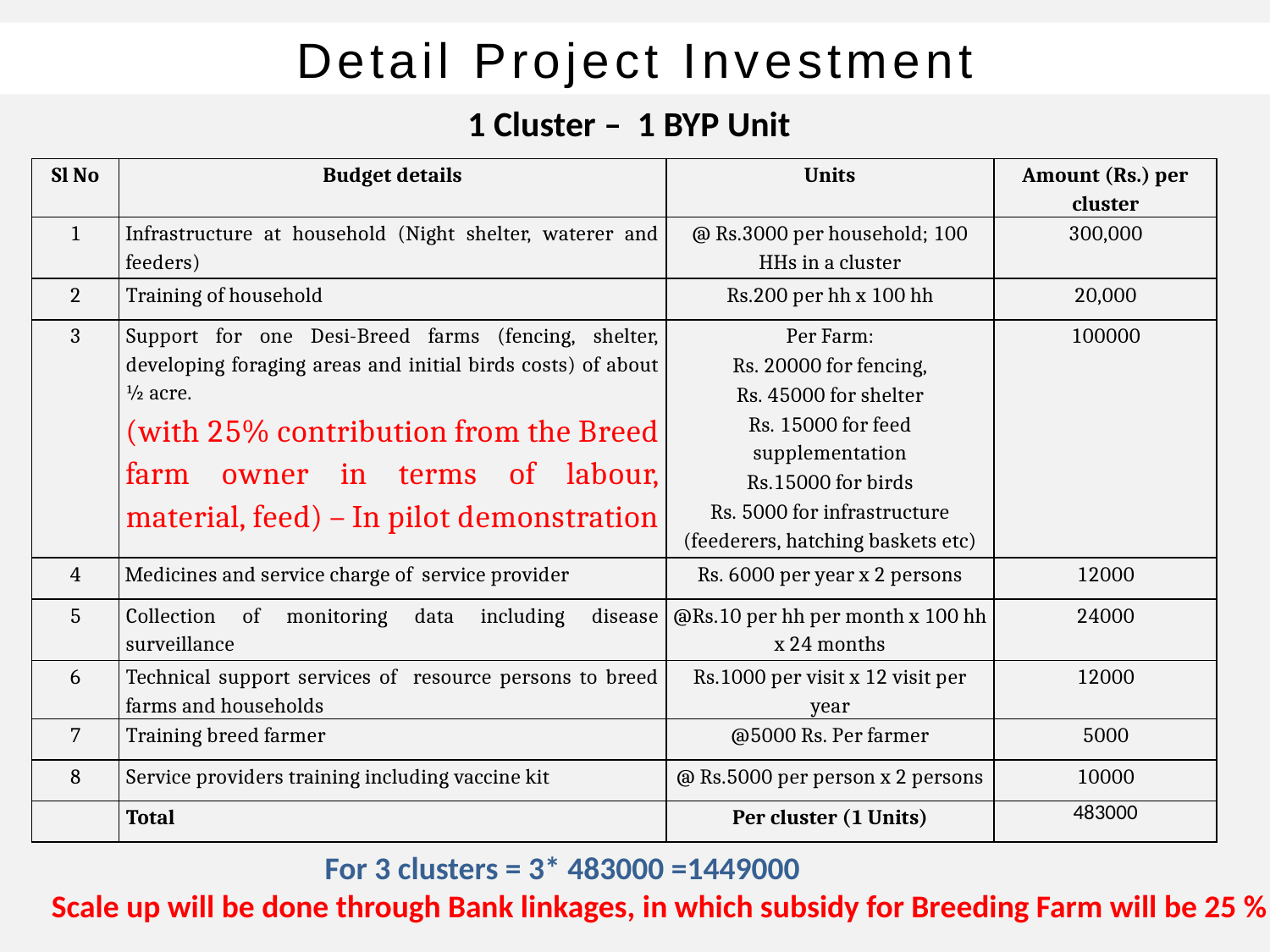

Detail Project Investment
1 Cluster –  1 BYP Unit
| Sl No | Budget details | Units | Amount (Rs.) per cluster |
| --- | --- | --- | --- |
| 1 | Infrastructure at household (Night shelter, waterer and feeders) | @ Rs.3000 per household; 100 HHs in a cluster | 300,000 |
| 2 | Training of household | Rs.200 per hh x 100 hh | 20,000 |
| 3 | Support for one Desi-Breed farms (fencing, shelter, developing foraging areas and initial birds costs) of about ½ acre. (with 25% contribution from the Breed farm owner in terms of labour, material, feed) – In pilot demonstration | Per Farm: Rs. 20000 for fencing, Rs. 45000 for shelter Rs. 15000 for feed supplementation Rs.15000 for birds Rs. 5000 for infrastructure (feederers, hatching baskets etc) | 100000 |
| 4 | Medicines and service charge of service provider | Rs. 6000 per year x 2 persons | 12000 |
| 5 | Collection of monitoring data including disease surveillance | @Rs.10 per hh per month x 100 hh x 24 months | 24000 |
| 6 | Technical support services of resource persons to breed farms and households | Rs.1000 per visit x 12 visit per year | 12000 |
| 7 | Training breed farmer | @5000 Rs. Per farmer | 5000 |
| 8 | Service providers training including vaccine kit | @ Rs.5000 per person x 2 persons | 10000 |
|  | Total | Per cluster (1 Units) | 483000 |

                                       For 3 clusters = 3* 483000 =1449000
 Scale up will be done through Bank linkages, in which subsidy for Breeding Farm will be 25 %